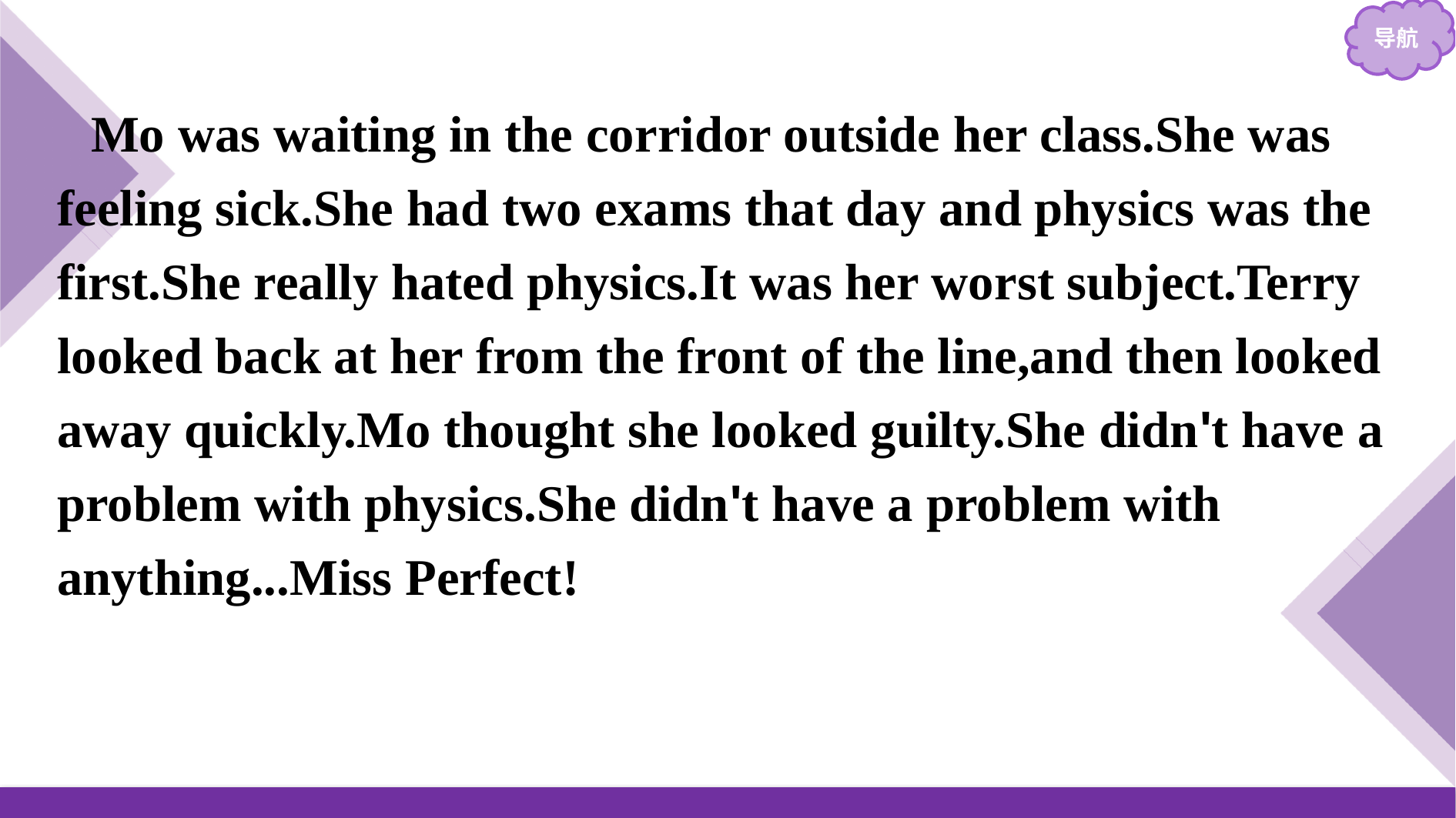

Mo was waiting in the corridor outside her class.She was feeling sick.She had two exams that day and physics was the first.She really hated physics.It was her worst subject.Terry looked back at her from the front of the line,and then looked away quickly.Mo thought she looked guilty.She didn't have a problem with physics.She didn't have a problem with anything...Miss Perfect!